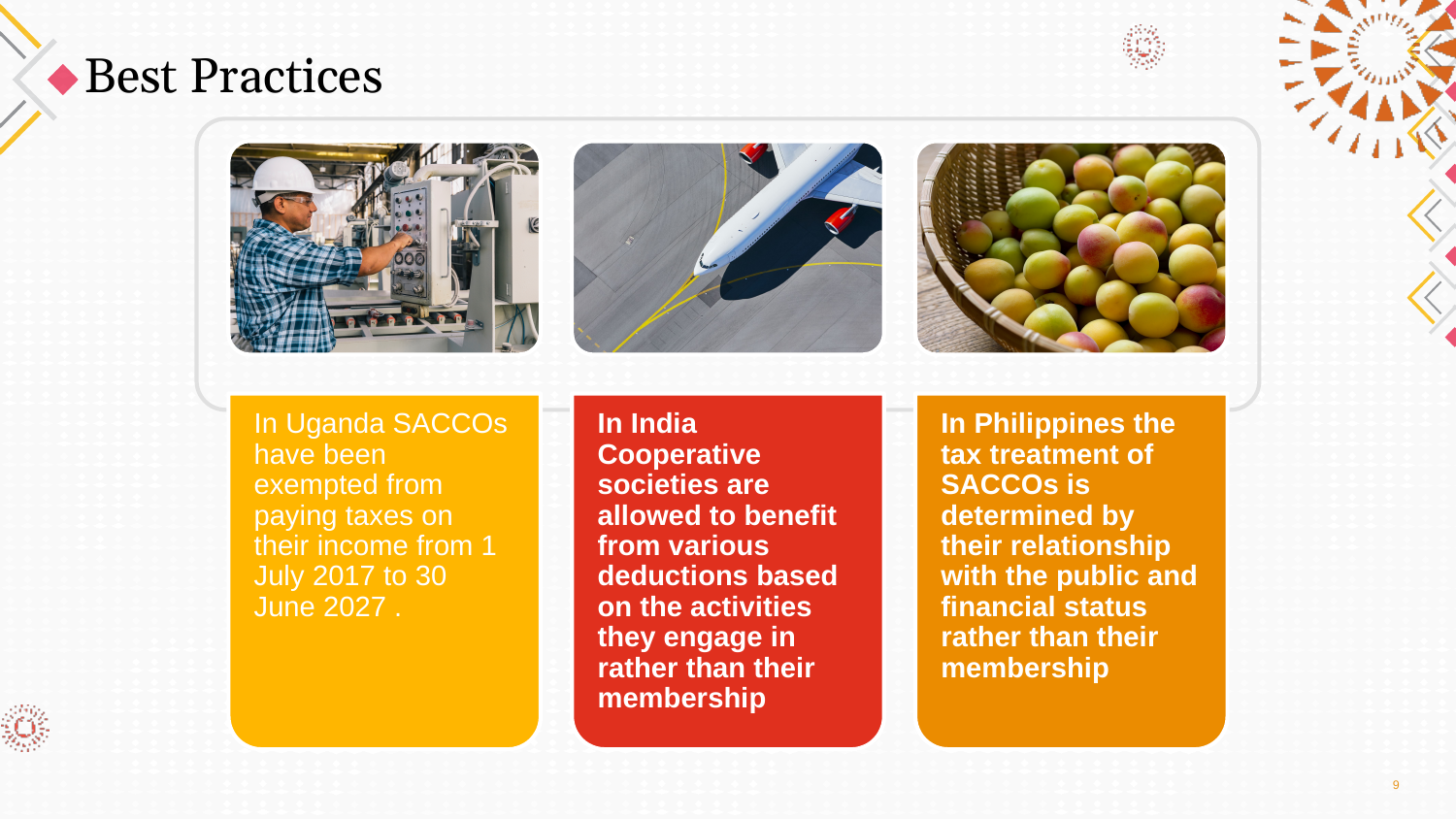

# Best Practices
In Uganda SACCOs have been exempted from paying taxes on their income from 1 July 2017 to 30 June 2027 .
In India Cooperative societies are allowed to benefit from various deductions based on the activities they engage in rather than their membership
In Philippines the tax treatment of SACCOs is determined by their relationship with the public and financial status rather than their membership